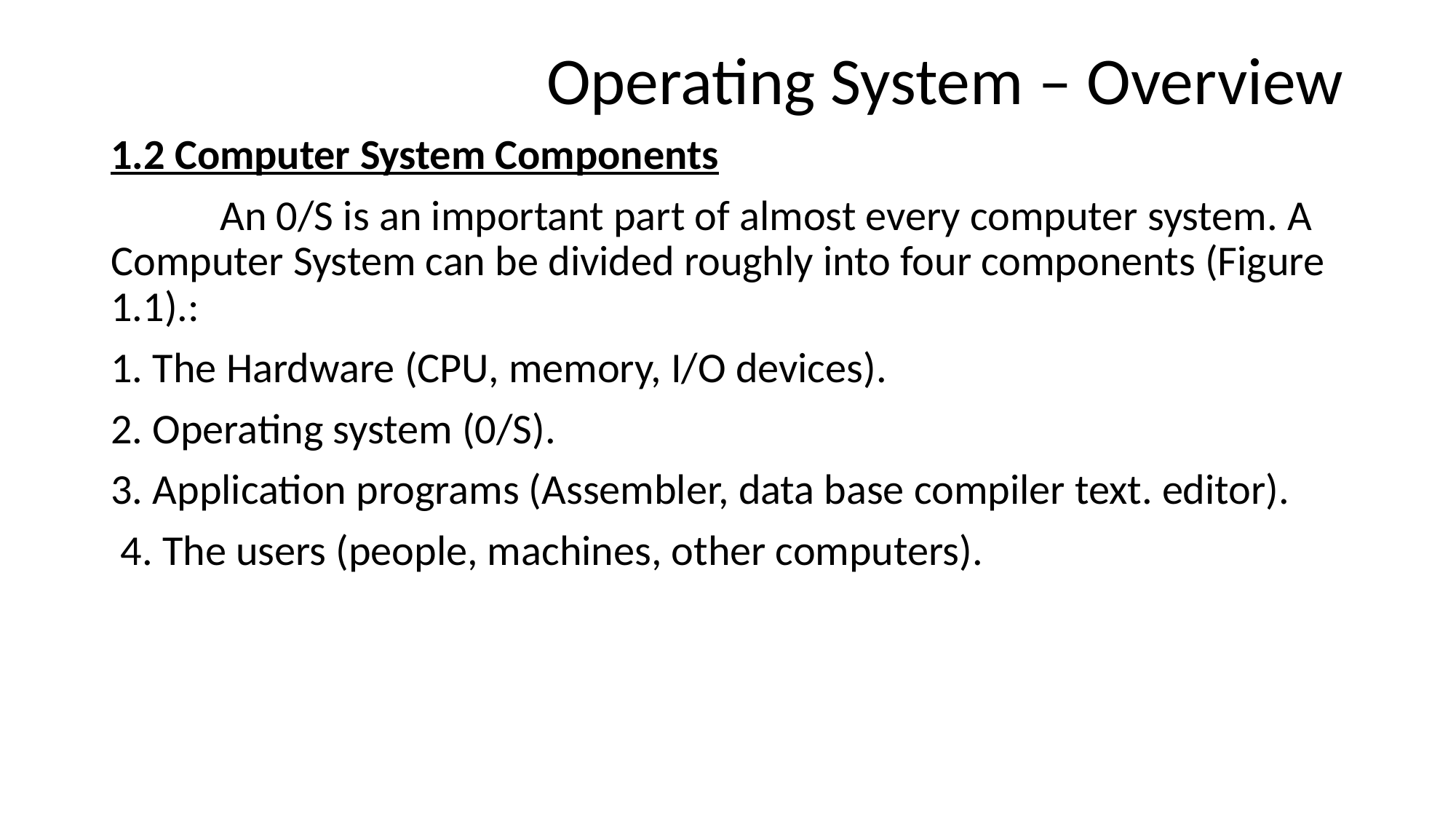

# Operating System – Overview
1.2 Computer System Components
	An 0/S is an important part of almost every computer system. A Computer System can be divided roughly into four components (Figure 1.1).:
1. The Hardware (CPU, memory, I/O devices).
2. Operating system (0/S).
3. Application programs (Assembler, data base compiler text. editor).
 4. The users (people, machines, other computers).